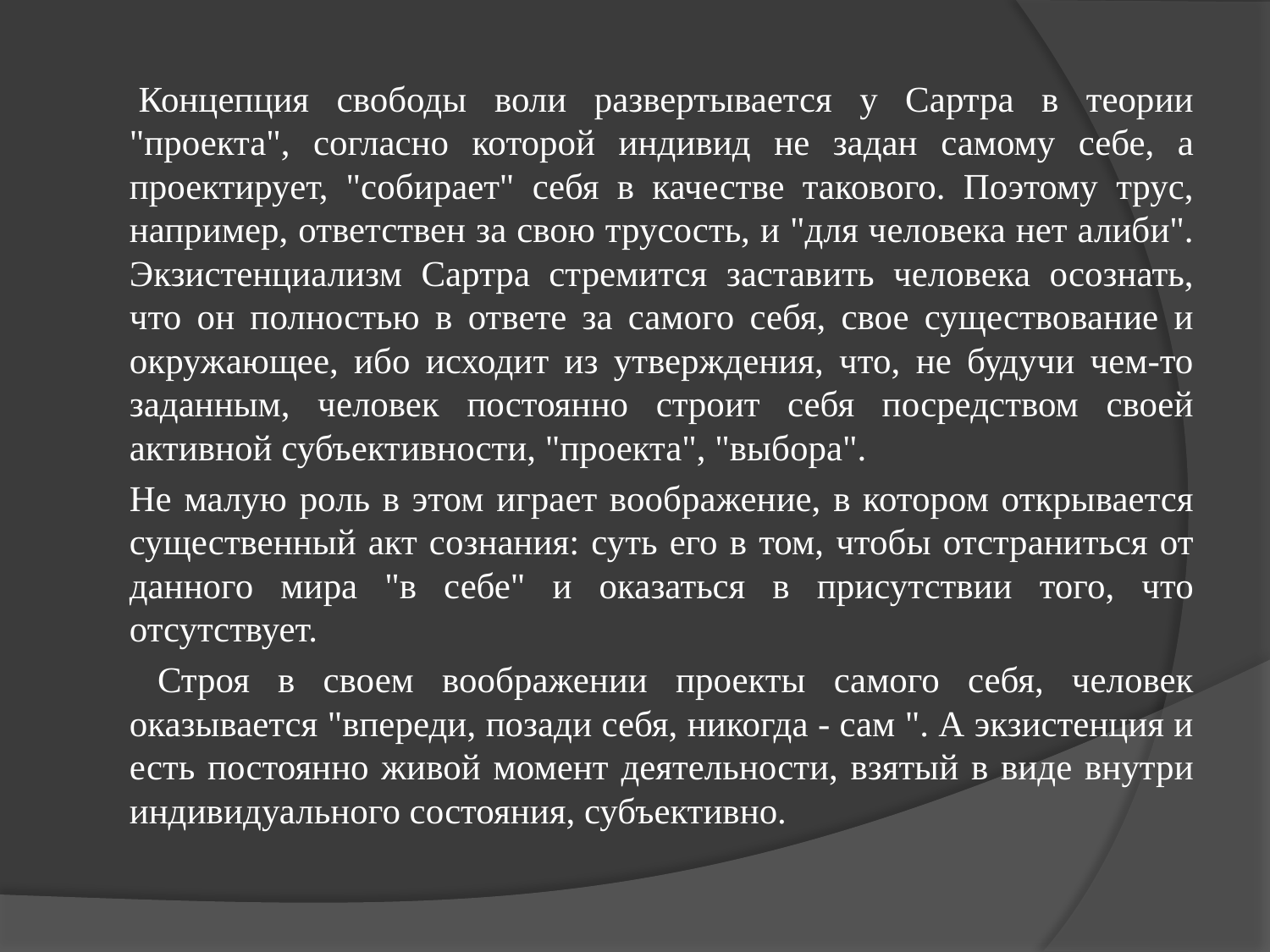

Концепция свободы воли развертывается у Сартра в теории "проекта", согласно которой индивид не задан самому себе, а проектирует, "собирает" себя в качестве такового. Поэтому трус, например, ответствен за свою трусость, и "для человека нет алиби". Экзистенциализм Сартра стремится заставить человека осознать, что он полностью в ответе за самого себя, свое существование и окружающее, ибо исходит из утверждения, что, не будучи чем-то заданным, человек постоянно строит себя посредством своей активной субъективности, "проекта", "выбора".
		Не малую роль в этом играет воображение, в котором открывается существенный акт сознания: суть его в том, чтобы отстраниться от данного мира "в себе" и оказаться в присутствии того, что отсутствует.
		 Строя в своем воображении проекты самого себя, человек оказывается "впереди, позади себя, никогда - сам ". А экзистенция и есть постоянно живой момент деятельности, взятый в виде внутри индивидуального состояния, субъективно.